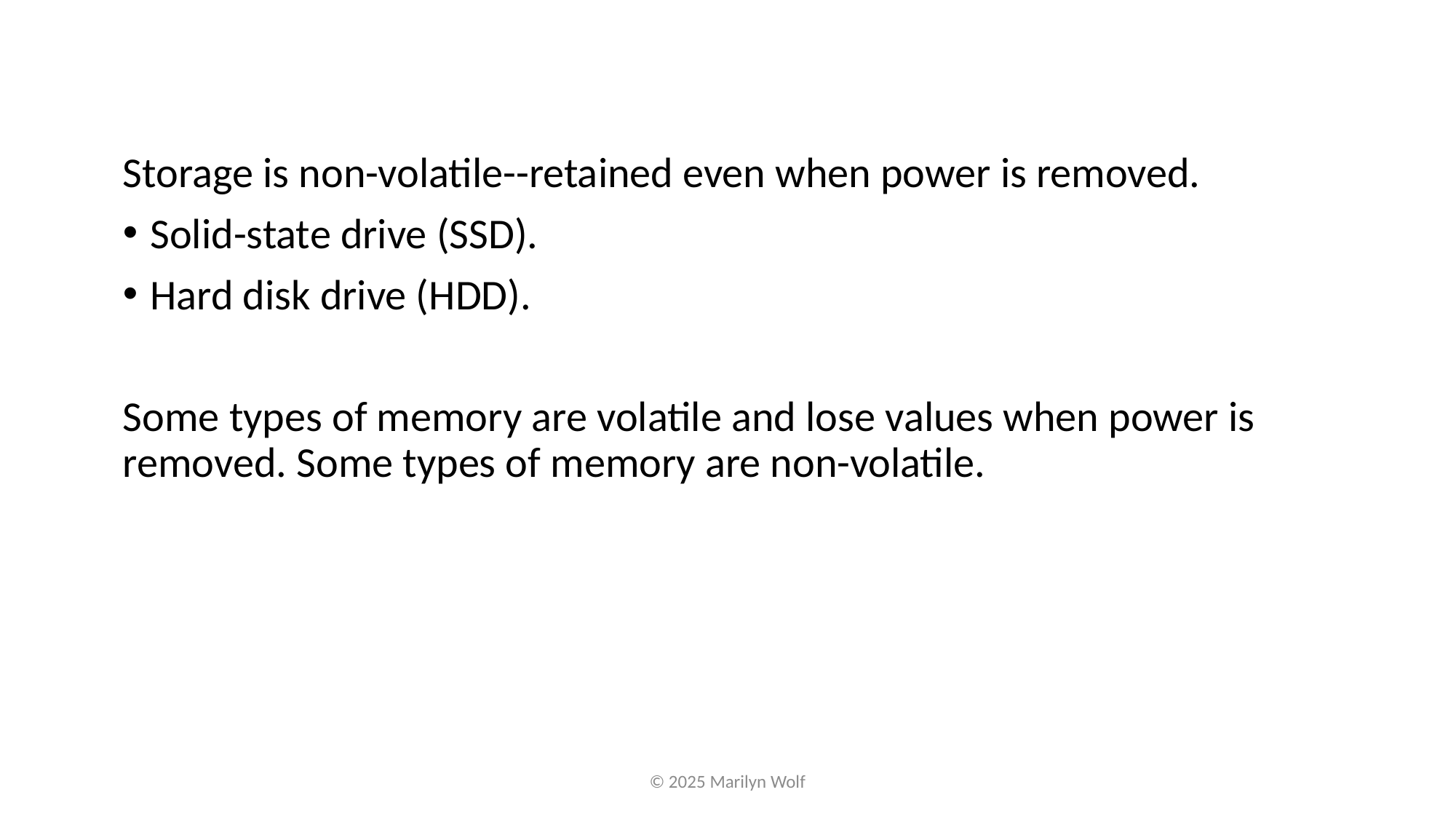

Storage is non-volatile--retained even when power is removed.
Solid-state drive (SSD).
Hard disk drive (HDD).

Some types of memory are volatile and lose values when power is removed. Some types of memory are non-volatile.
© 2025 Marilyn Wolf